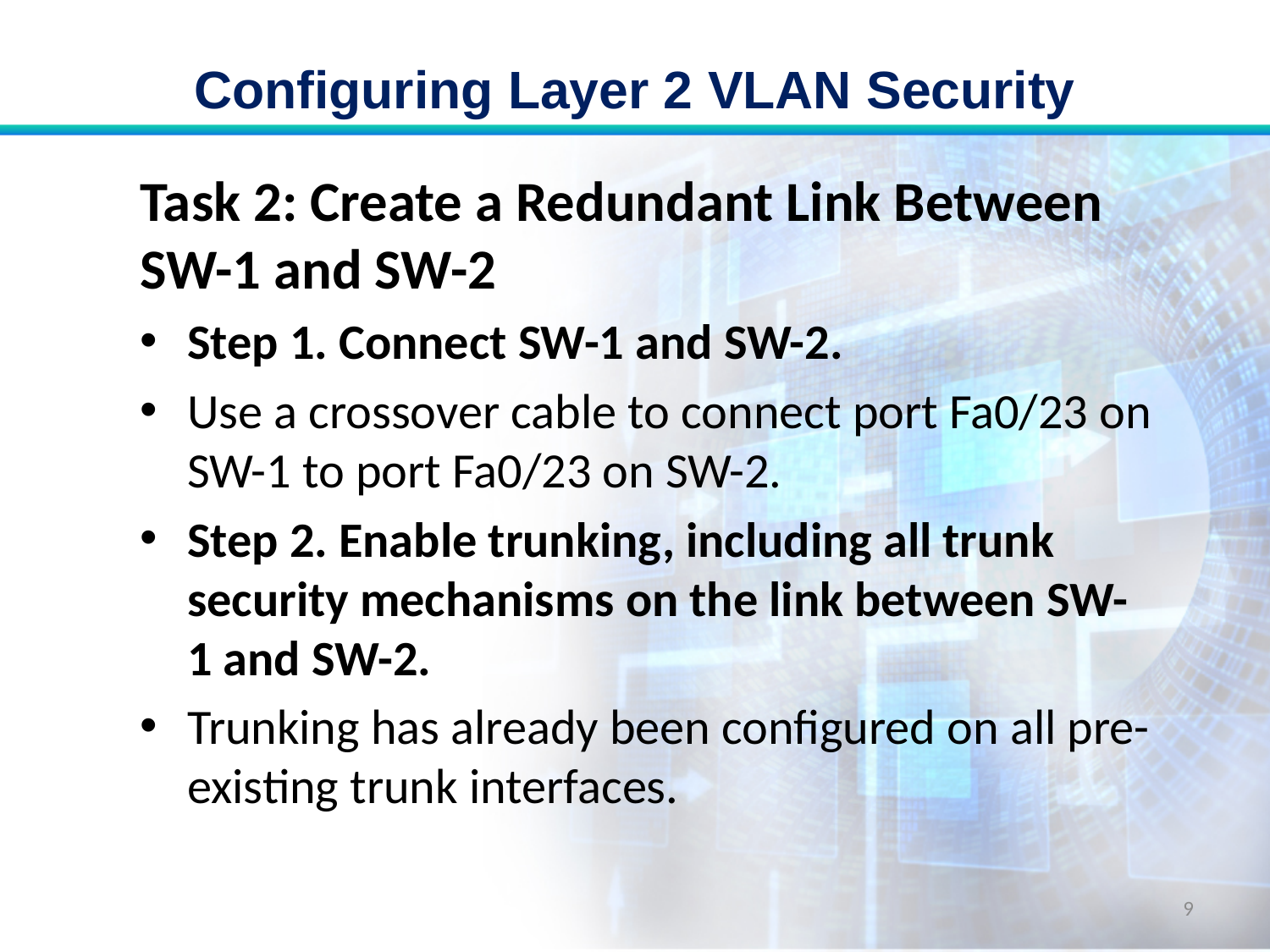

# Configuring Layer 2 VLAN Security
Task 2: Create a Redundant Link Between SW-1 and SW-2
Step 1. Connect SW-1 and SW-2.
Use a crossover cable to connect port Fa0/23 on SW-1 to port Fa0/23 on SW-2.
Step 2. Enable trunking, including all trunk security mechanisms on the link between SW-1 and SW-2.
Trunking has already been configured on all pre-existing trunk interfaces.
9